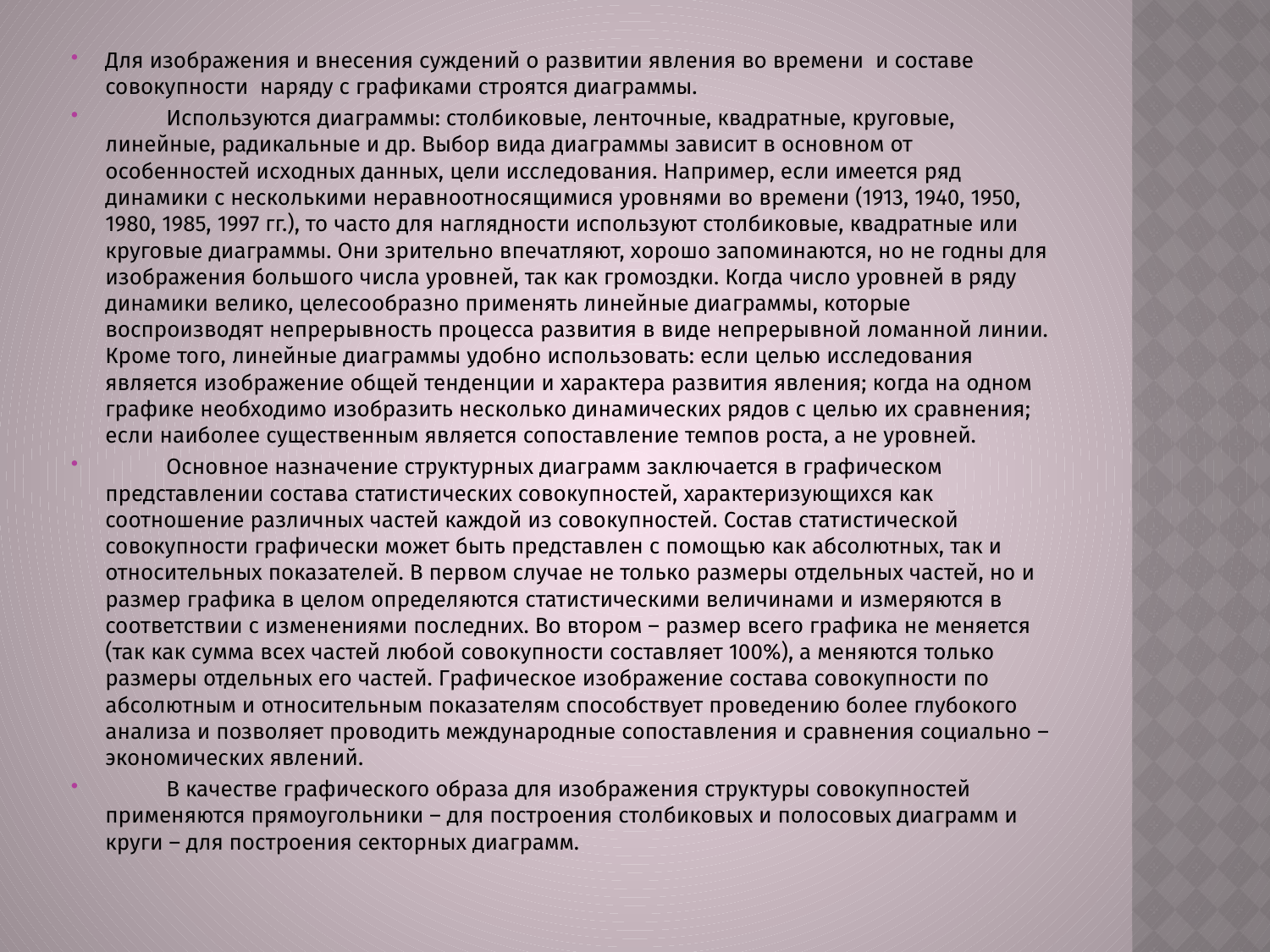

Для изображения и внесения суждений о развитии явления во времени  и составе совокупности  наряду с графиками строятся диаграммы.
	Используются диаграммы: столбиковые, ленточные, квадратные, круговые, линейные, радикальные и др. Выбор вида диаграммы зависит в основном от особенностей исходных данных, цели исследования. Например, если имеется ряд динамики с несколькими неравноотносящимися уровнями во времени (1913, 1940, 1950, 1980, 1985, 1997 гг.), то часто для наглядности используют столбиковые, квадратные или круговые диаграммы. Они зрительно впечатляют, хорошо запоминаются, но не годны для изображения большого числа уровней, так как громоздки. Когда число уровней в ряду динамики велико, целесообразно применять линейные диаграммы, которые воспроизводят непрерывность процесса развития в виде непрерывной ломанной линии. Кроме того, линейные диаграммы удобно использовать: если целью исследования является изображение общей тенденции и характера развития явления; когда на одном графике необходимо изобразить несколько динамических рядов с целью их сравнения; если наиболее существенным является сопоставление темпов роста, а не уровней.
	Основное назначение структурных диаграмм заключается в графическом представлении состава статистических совокупностей, характеризующихся как соотношение различных частей каждой из совокупностей. Состав статистической совокупности графически может быть представлен с помощью как абсолютных, так и относительных показателей. В первом случае не только размеры отдельных частей, но и размер графика в целом определяются статистическими величинами и измеряются в соответствии с изменениями последних. Во втором – размер всего графика не меняется (так как сумма всех частей любой совокупности составляет 100%), а меняются только размеры отдельных его частей. Графическое изображение состава совокупности по абсолютным и относительным показателям способствует проведению более глубокого анализа и позволяет проводить международные сопоставления и сравнения социально – экономических явлений.
	В качестве графического образа для изображения структуры совокупностей применяются прямоугольники – для построения столбиковых и полосовых диаграмм и круги – для построения секторных диаграмм.